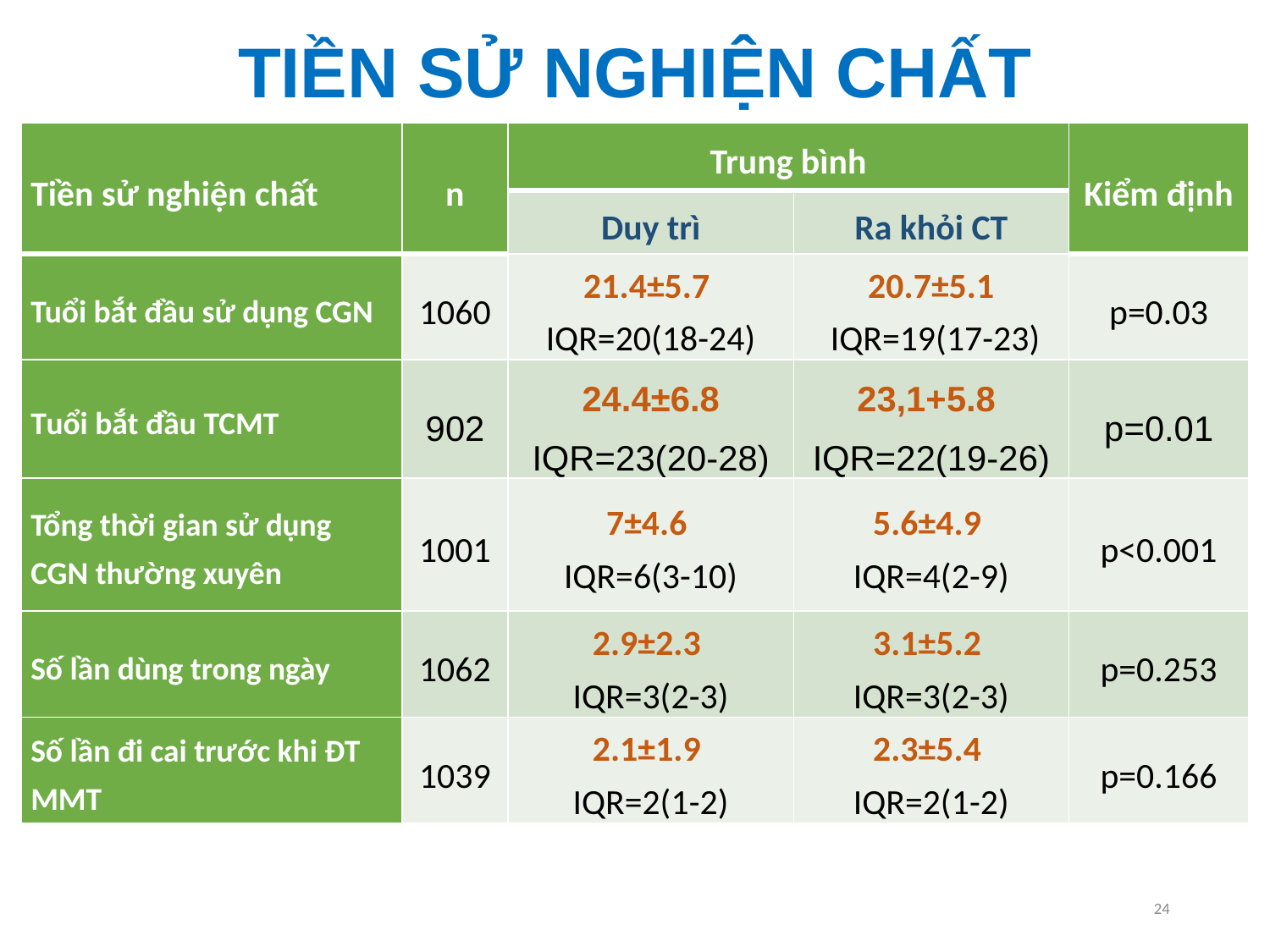

TIỀN SỬ NGHIỆN CHẤT
| Tiền sử nghiện chất | n | Trung bình |  | Kiểm định |
| --- | --- | --- | --- | --- |
|  |  | Duy trì | Ra khỏi CT |  |
| Tuổi bắt đầu sử dụng CGN | 1060 | 21.4±5.7 IQR=20(18-24) | 20.7±5.1 IQR=19(17-23) | p=0.03 |
| Tuổi bắt đầu TCMT | 902 | 24.4±6.8 IQR=23(20-28) | 23,1+5.8 IQR=22(19-26) | p=0.01 |
| Tổng thời gian sử dụng CGN thường xuyên | 1001 | 7±4.6 IQR=6(3-10) | 5.6±4.9 IQR=4(2-9) | p<0.001 |
| Số lần dùng trong ngày | 1062 | 2.9±2.3 IQR=3(2-3) | 3.1±5.2 IQR=3(2-3) | p=0.253 |
| Số lần đi cai trước khi ĐT MMT | 1039 | 2.1±1.9 IQR=2(1-2) | 2.3±5.4 IQR=2(1-2) | p=0.166 |
24